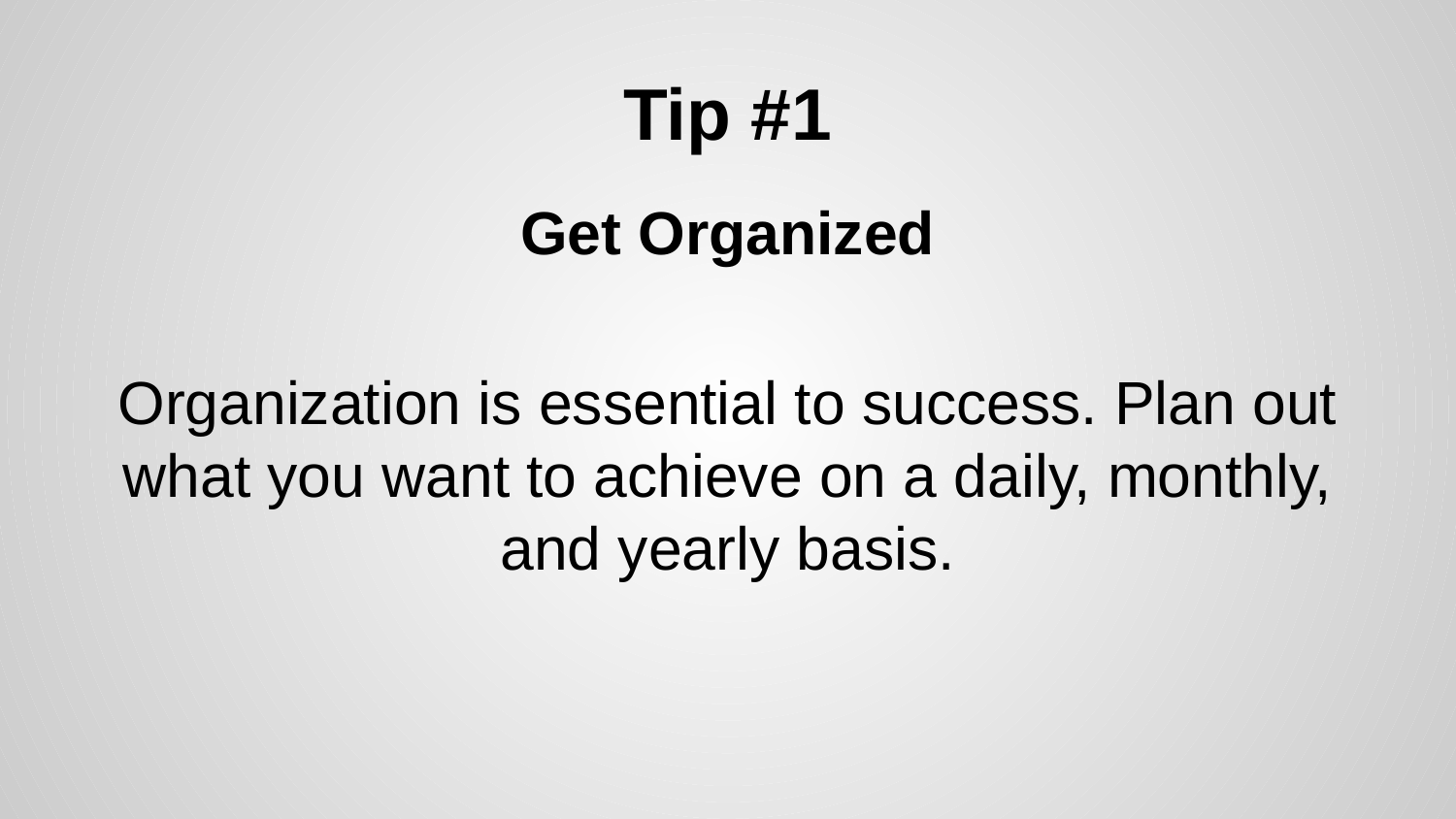

# Tip #1
Get Organized

Organization is essential to success. Plan out what you want to achieve on a daily, monthly, and yearly basis.